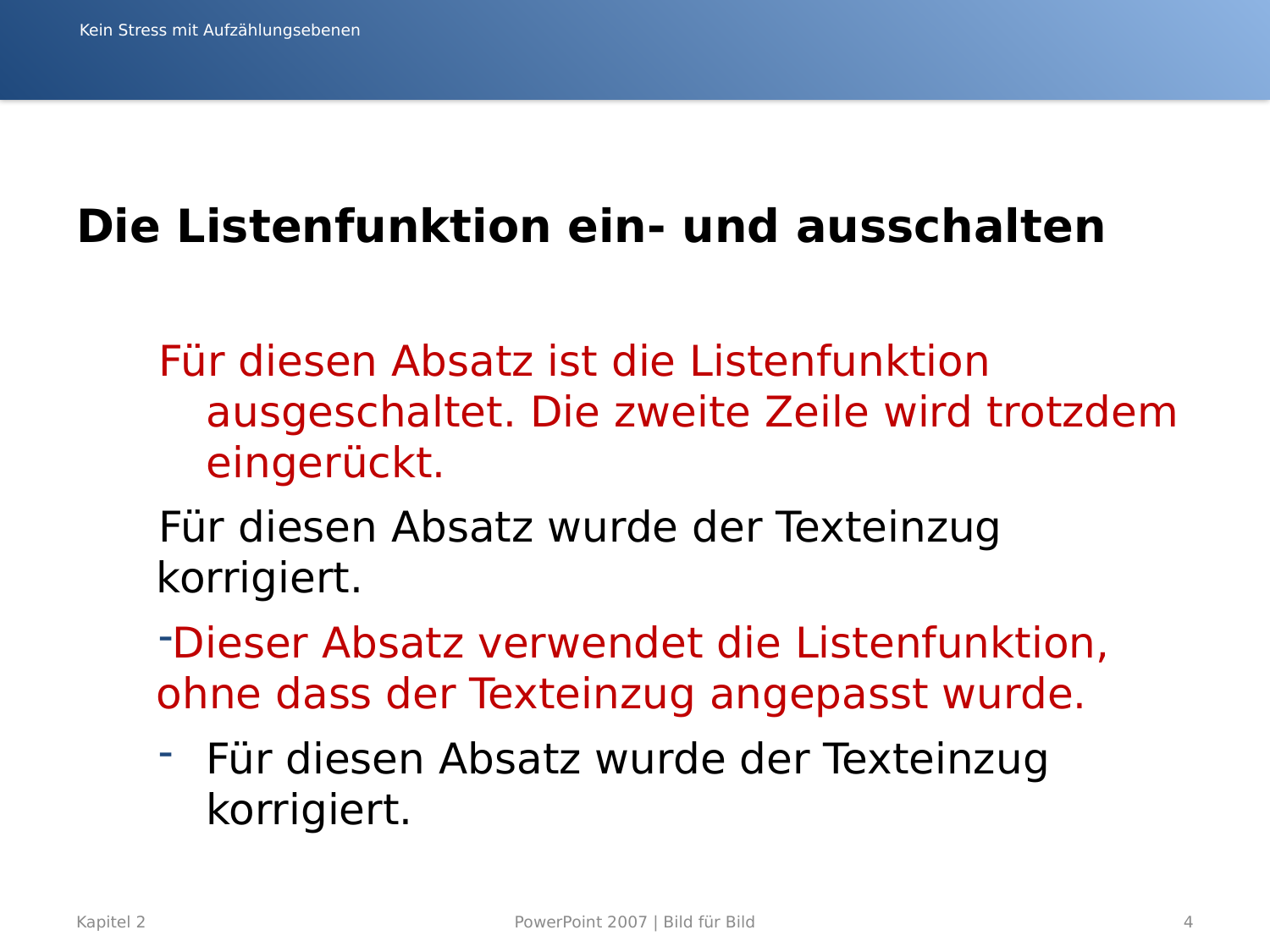

Kein Stress mit Aufzählungsebenen
# Die Listenfunktion ein- und ausschalten
Für diesen Absatz ist die Listenfunktion ausgeschaltet. Die zweite Zeile wird trotzdem eingerückt.
Für diesen Absatz wurde der Texteinzug korrigiert.
Dieser Absatz verwendet die Listenfunktion, ohne dass der Texteinzug angepasst wurde.
Für diesen Absatz wurde der Texteinzug korrigiert.
PowerPoint 2007 | Bild für Bild
Kapitel 2
4